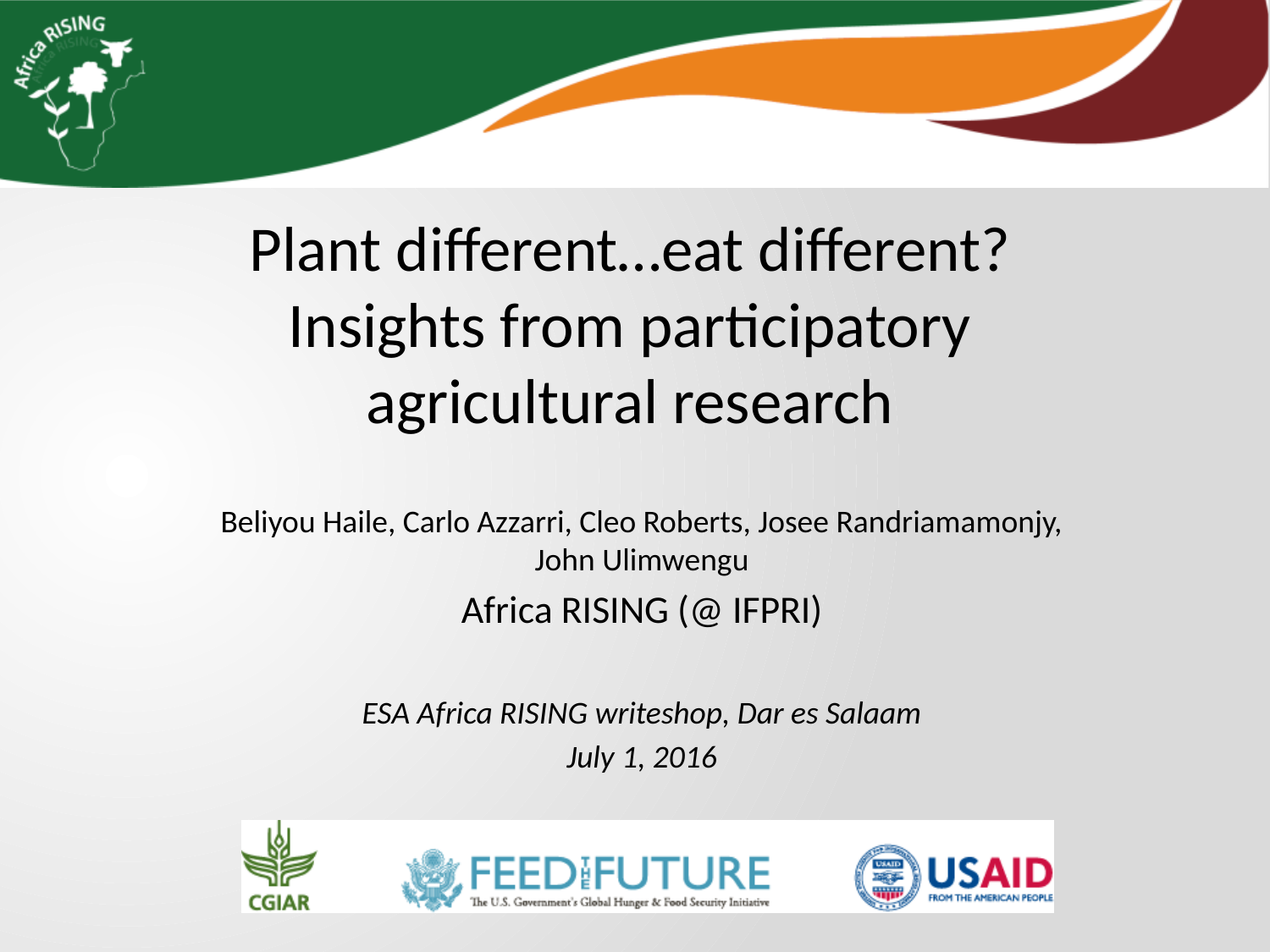

Plant different…eat different?
Insights from participatory agricultural research
Beliyou Haile, Carlo Azzarri, Cleo Roberts, Josee Randriamamonjy, John Ulimwengu
Africa RISING (@ IFPRI)

ESA Africa RISING writeshop, Dar es Salaam
July 1, 2016